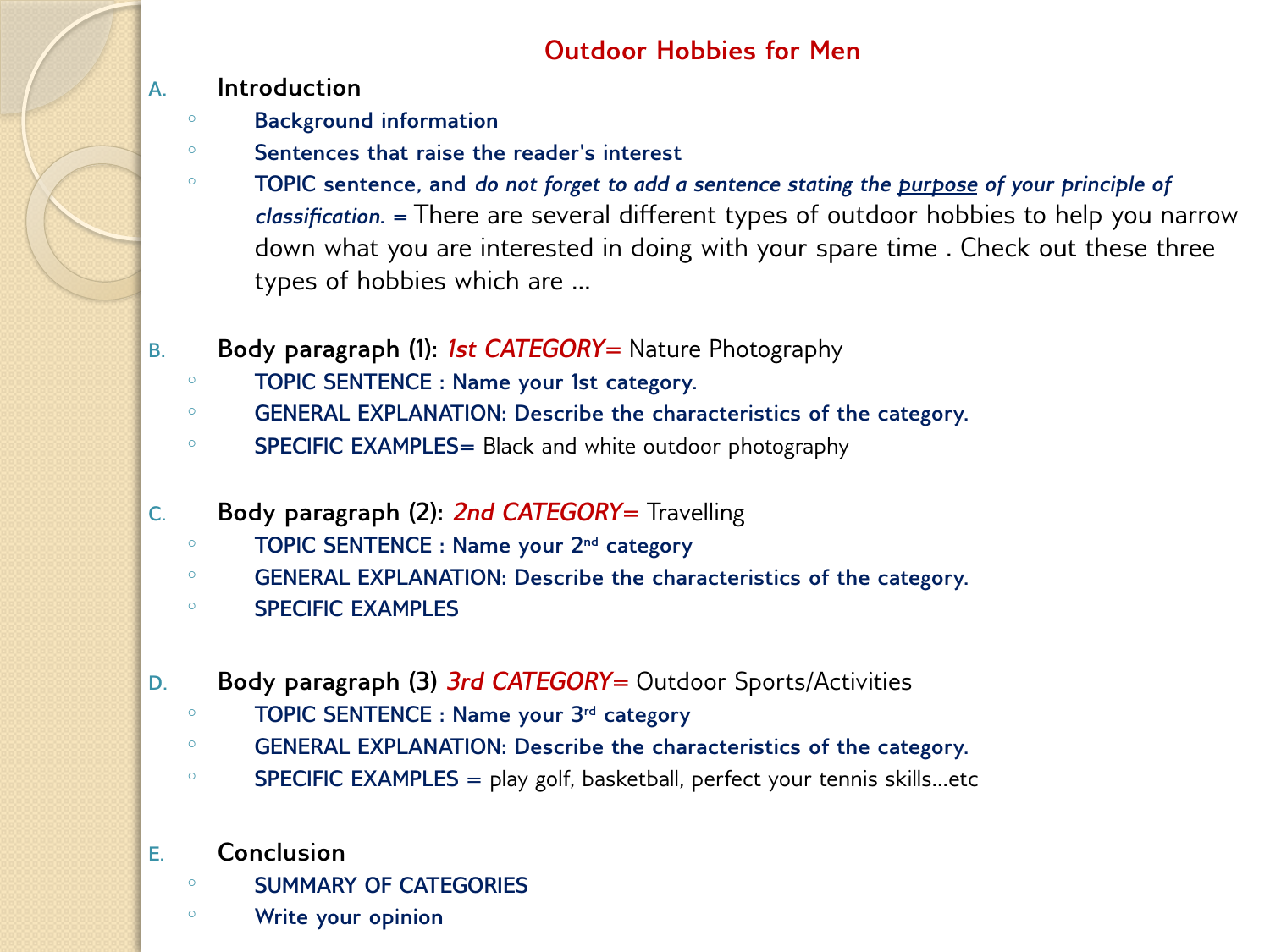

Outdoor Hobbies for Men
Introduction
Background information
Sentences that raise the reader's interest
TOPIC sentence, and do not forget to add a sentence stating the purpose of your principle of classification. = There are several different types of outdoor hobbies to help you narrow down what you are interested in doing with your spare time . Check out these three types of hobbies which are …

Body paragraph (1): 1st CATEGORY= Nature Photography
TOPIC SENTENCE : Name your 1st category.
GENERAL EXPLANATION: Describe the characteristics of the category.
SPECIFIC EXAMPLES= Black and white outdoor photography

Body paragraph (2): 2nd CATEGORY= Travelling
TOPIC SENTENCE : Name your 2nd category
GENERAL EXPLANATION: Describe the characteristics of the category.
SPECIFIC EXAMPLES

Body paragraph (3) 3rd CATEGORY= Outdoor Sports/Activities
TOPIC SENTENCE : Name your 3rd category
GENERAL EXPLANATION: Describe the characteristics of the category.
SPECIFIC EXAMPLES = play golf, basketball, perfect your tennis skills…etc

Conclusion
SUMMARY OF CATEGORIES
Write your opinion